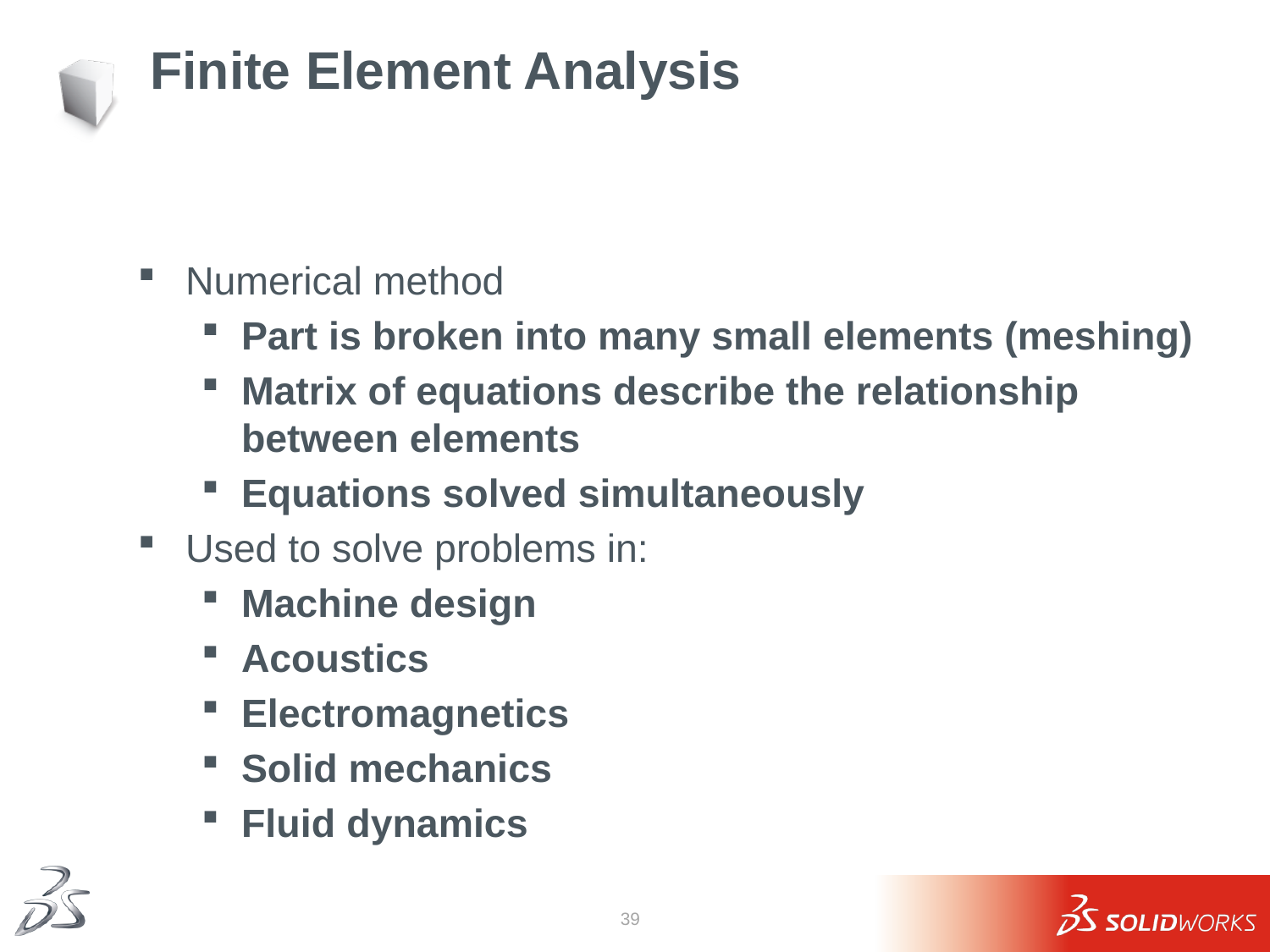

# Finite Element Analysis
Numerical method
Part is broken into many small elements (meshing)
Matrix of equations describe the relationship between elements
Equations solved simultaneously
Used to solve problems in:
Machine design
Acoustics
Electromagnetics
Solid mechanics
Fluid dynamics